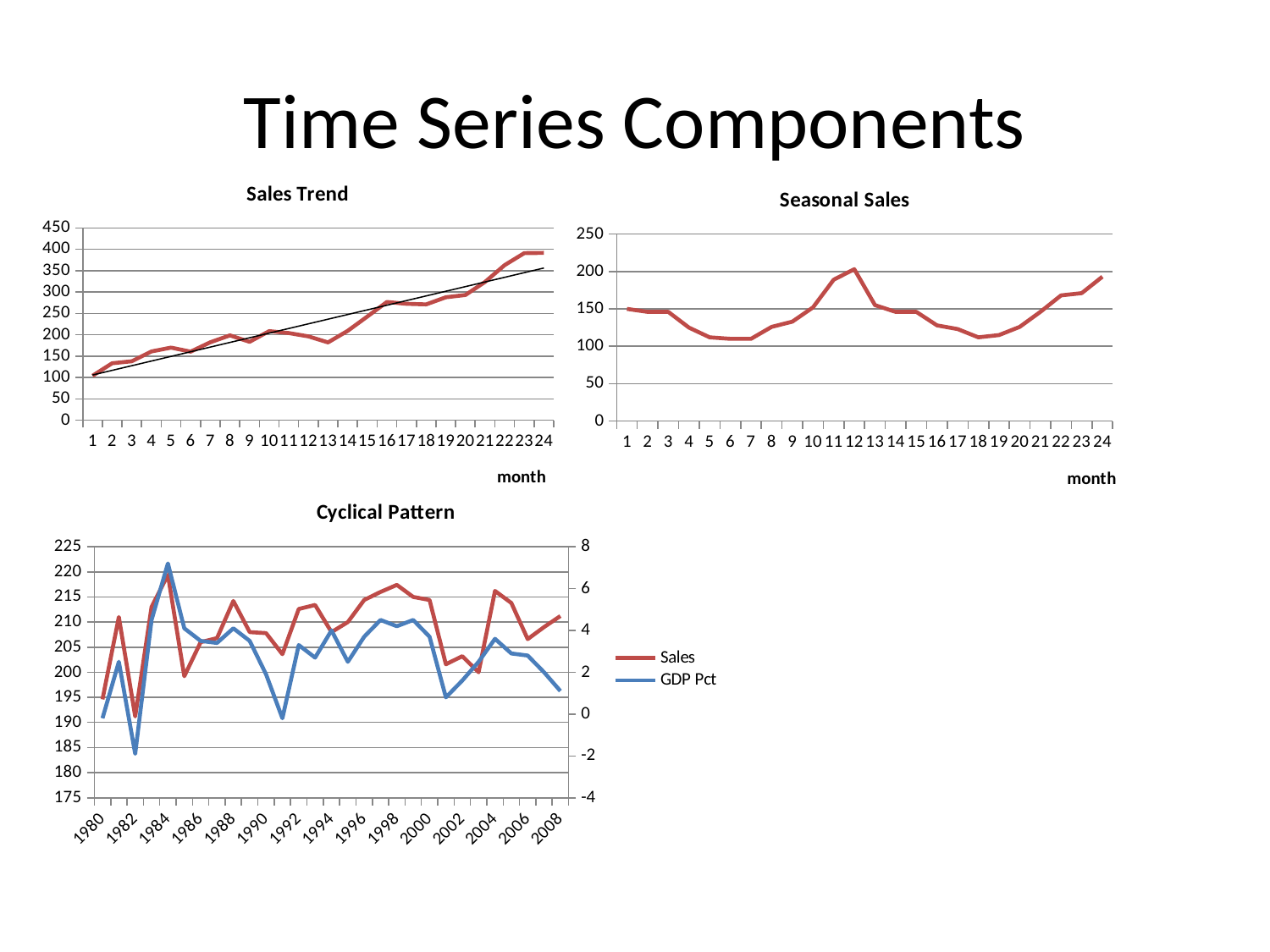

# Time Series Components

### Chart: Sales Trend

| Category | Sales |
|---|---|
| 1 | 104.0 |
| 2 | 133.2 |
| 3 | 137.86 |
| 4 | 160.75300000000001 |
| 5 | 169.79064999999997 |
| 6 | 160.2801825 |
| 7 | 182.29419162499963 |
| 8 | 198.40890120625 |
| 9 | 183.3293462665625 |
| 10 | 208.49581357989058 |
| 11 | 203.9206042588852 |
| 12 | 196.11663447182912 |
| 13 | 181.92246619542146 |
| 14 | 209.01858950519198 |
| 15 | 242.46951898045162 |
| 16 | 276.59299492947423 |
| 17 | 272.4226446759487 |
| 18 | 271.04377690974536 |
| 19 | 287.595965755232 |
| 20 | 292.9757640429934 |
| 21 | 323.62455224514395 |
| 22 | 362.80577985740126 |
| 23 | 390.9460688502705 |
| 24 | 391.49337229278353 |

### Chart: Seasonal Sales

| Category | Sales |
|---|---|
| 1 | 150.0 |
| 2 | 146.0 |
| 3 | 146.0 |
| 4 | 125.0 |
| 5 | 112.0 |
| 6 | 110.00000000000001 |
| 7 | 110.0 |
| 8 | 126.0 |
| 9 | 133.0 |
| 10 | 152.0 |
| 11 | 189.0 |
| 12 | 203.0 |
| 13 | 155.0 |
| 14 | 146.0 |
| 15 | 146.0 |
| 16 | 128.0 |
| 17 | 123.0 |
| 18 | 112.00000000000001 |
| 19 | 115.0 |
| 20 | 126.0 |
| 21 | 146.0 |
| 22 | 168.0 |
| 23 | 171.0 |
| 24 | 193.0 |

### Chart: Cyclical Pattern

| Category | Sales | GDP Pct |
|---|---|---|
| 1980 | 194.6 | -0.2 |
| 1981 | 210.99999999999997 | 2.5 |
| 1982 | 191.2 | -1.9000000000000001 |
| 1983 | 213.0 | 4.5 |
| 1984 | 219.4 | 7.2 |
| 1985 | 199.2 | 4.1 |
| 1986 | 205.99999999999997 | 3.5 |
| 1987 | 206.8 | 3.4 |
| 1988 | 214.2 | 4.1 |
| 1989 | 207.99999999999997 | 3.5 |
| 1990 | 207.79999999999998 | 1.9000000000000001 |
| 1991 | 203.6 | -0.2 |
| 1992 | 212.6 | 3.3 |
| 1993 | 213.4 | 2.7 |
| 1994 | 208.0 | 4.0 |
| 1995 | 209.99999999999997 | 2.5 |
| 1996 | 214.4 | 3.7 |
| 1997 | 216.0 | 4.5 |
| 1998 | 217.4 | 4.2 |
| 1999 | 215.0 | 4.5 |
| 2000 | 214.4 | 3.7 |
| 2001 | 201.6 | 0.8 |
| 2002 | 203.2 | 1.6 |
| 2003 | 199.99999999999997 | 2.5 |
| 2004 | 216.20000000000002 | 3.6 |
| 2005 | 213.79999999999998 | 2.9 |
| 2006 | 206.6 | 2.8 |
| 2007 | 209.0 | 2.0 |
| 2008 | 211.2 | 1.1 |